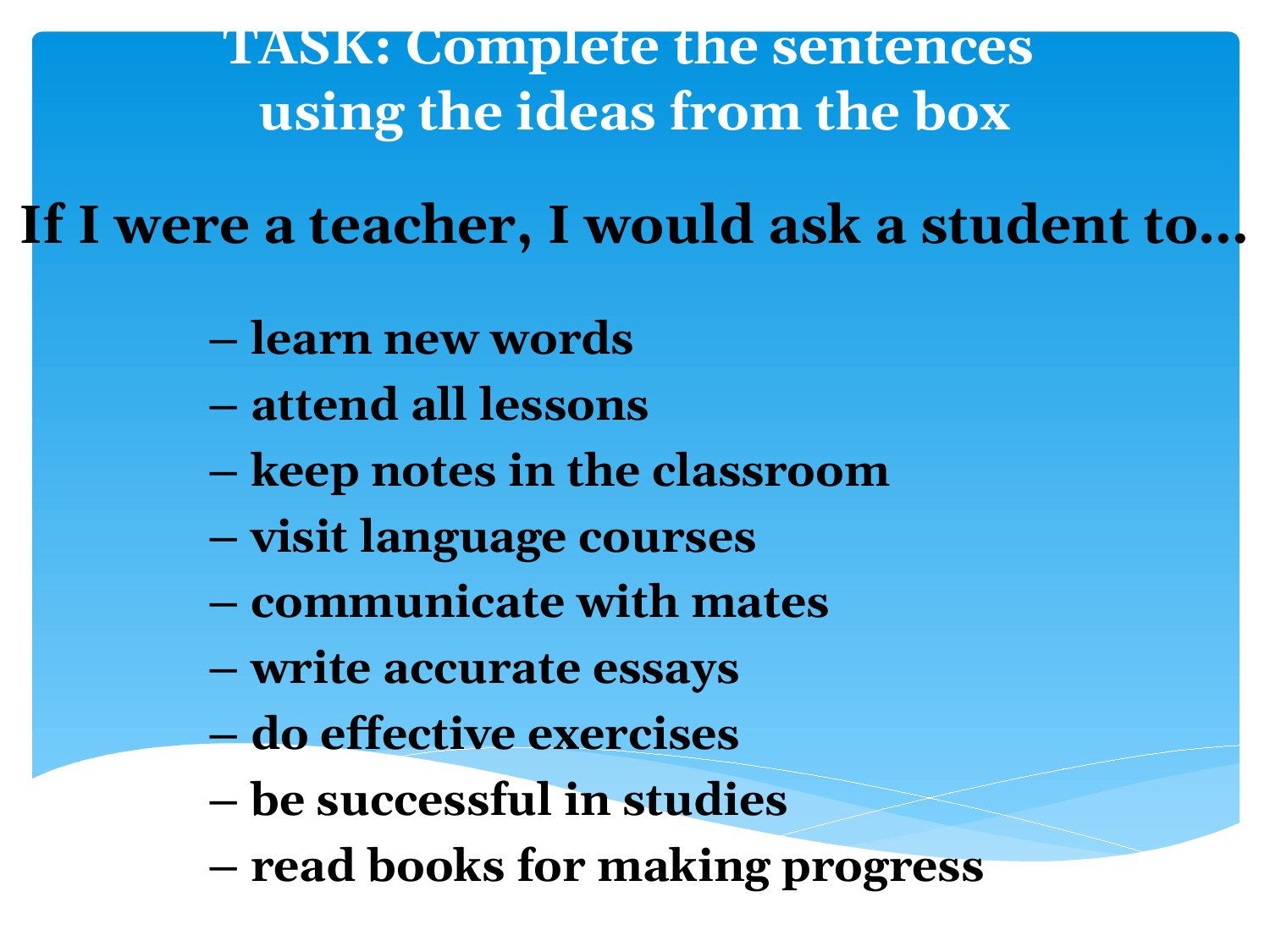

# TASK: Complete the sentences using the ideas from the box If I were a teacher, I would ask a student to…
– learn new words
– attend all lessons
– keep notes in the classroom
– visit language courses
– communicate with mates
– write accurate essays
– do effective exercises
– be successful in studies
– read books for making progress